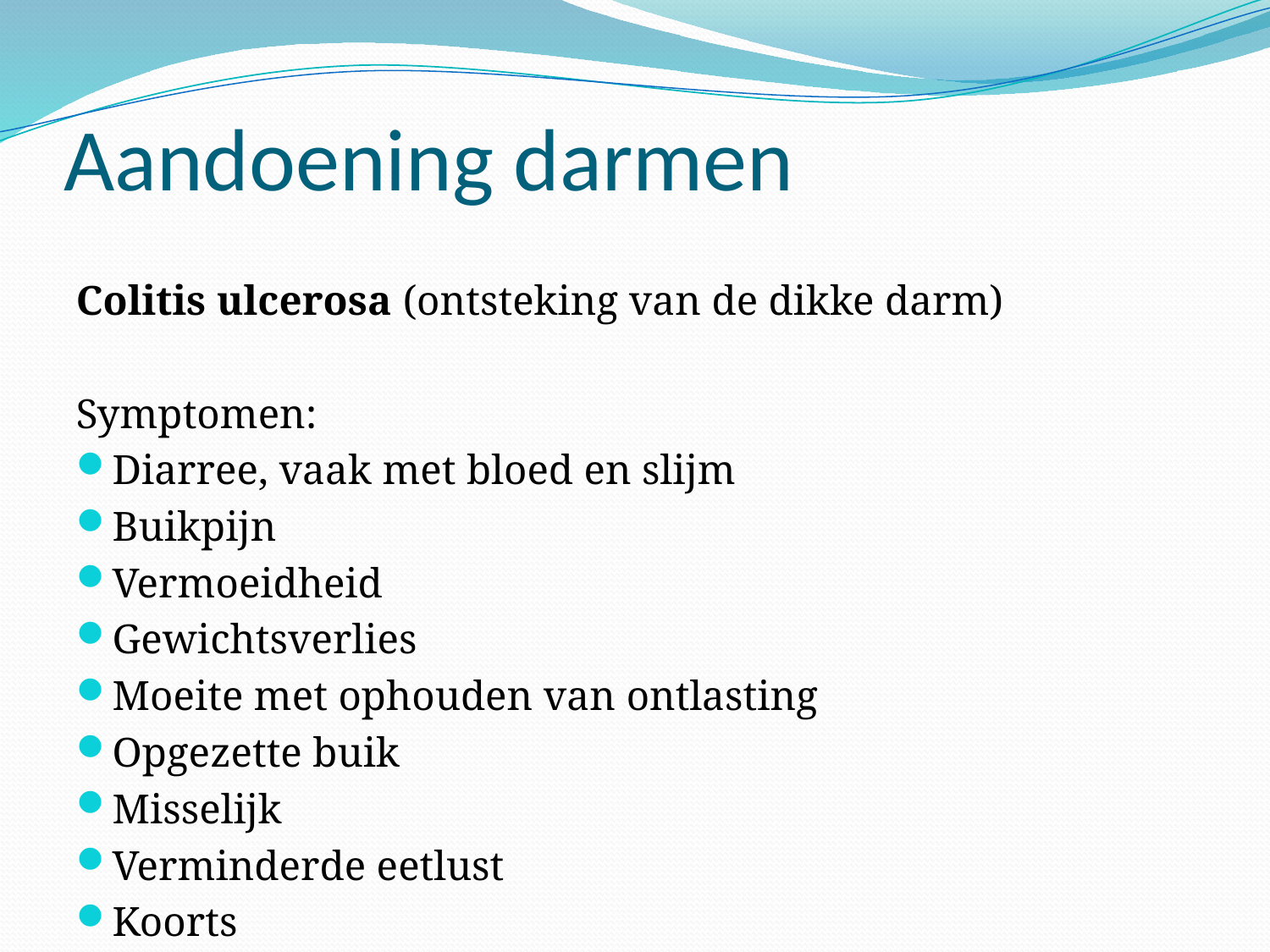

# Aandoening darmen
Colitis ulcerosa (ontsteking van de dikke darm)

Symptomen:
Diarree, vaak met bloed en slijm
Buikpijn
Vermoeidheid
Gewichtsverlies
Moeite met ophouden van ontlasting
Opgezette buik
Misselijk
Verminderde eetlust
Koorts